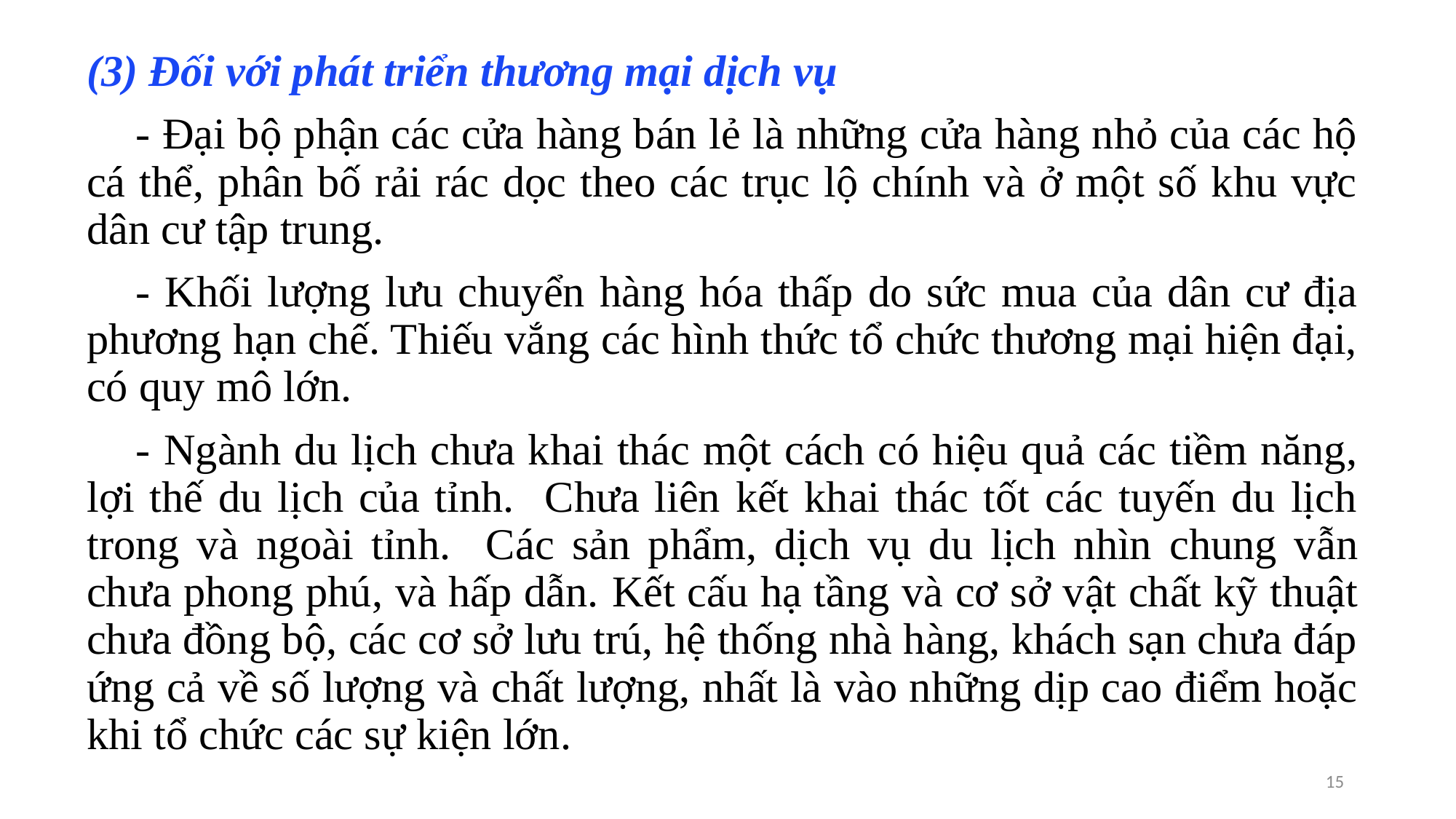

(3) Đối với phát triển thương mại dịch vụ
- Đại bộ phận các cửa hàng bán lẻ là những cửa hàng nhỏ của các hộ cá thể, phân bố rải rác dọc theo các trục lộ chính và ở một số khu vực dân cư tập trung.
- Khối lượng lưu chuyển hàng hóa thấp do sức mua của dân cư địa phương hạn chế. Thiếu vắng các hình thức tổ chức thương mại hiện đại, có quy mô lớn.
- Ngành du lịch chưa khai thác một cách có hiệu quả các tiềm năng, lợi thế du lịch của tỉnh.  Chưa liên kết khai thác tốt các tuyến du lịch trong và ngoài tỉnh.  Các sản phẩm, dịch vụ du lịch nhìn chung vẫn chưa phong phú, và hấp dẫn. Kết cấu hạ tầng và cơ sở vật chất kỹ thuật chưa đồng bộ, các cơ sở lưu trú, hệ thống nhà hàng, khách sạn chưa đáp ứng cả về số lượng và chất lượng, nhất là vào những dịp cao điểm hoặc khi tổ chức các sự kiện lớn.
15